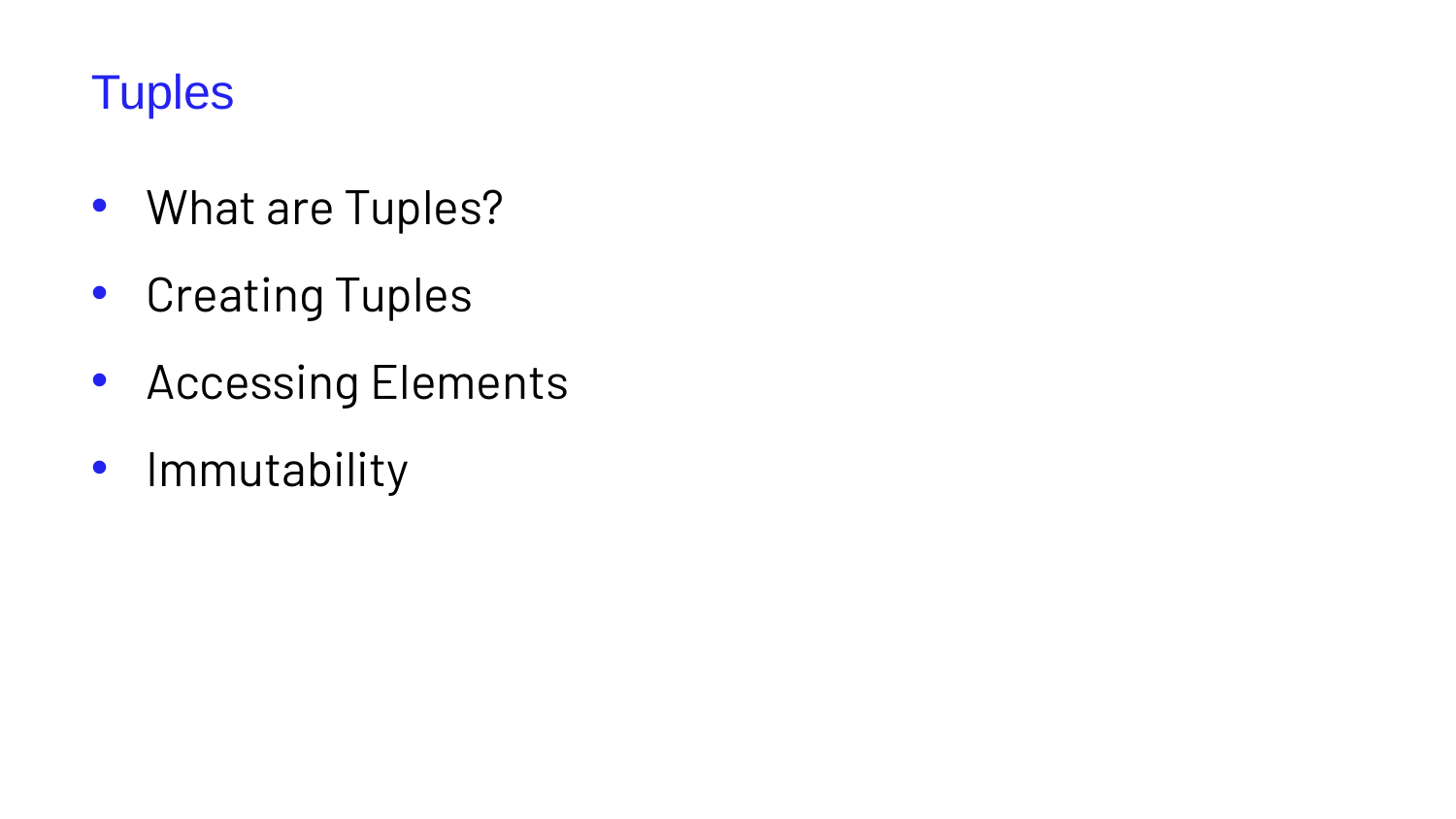

Tuples
What are Tuples?
Creating Tuples
Accessing Elements
Immutability